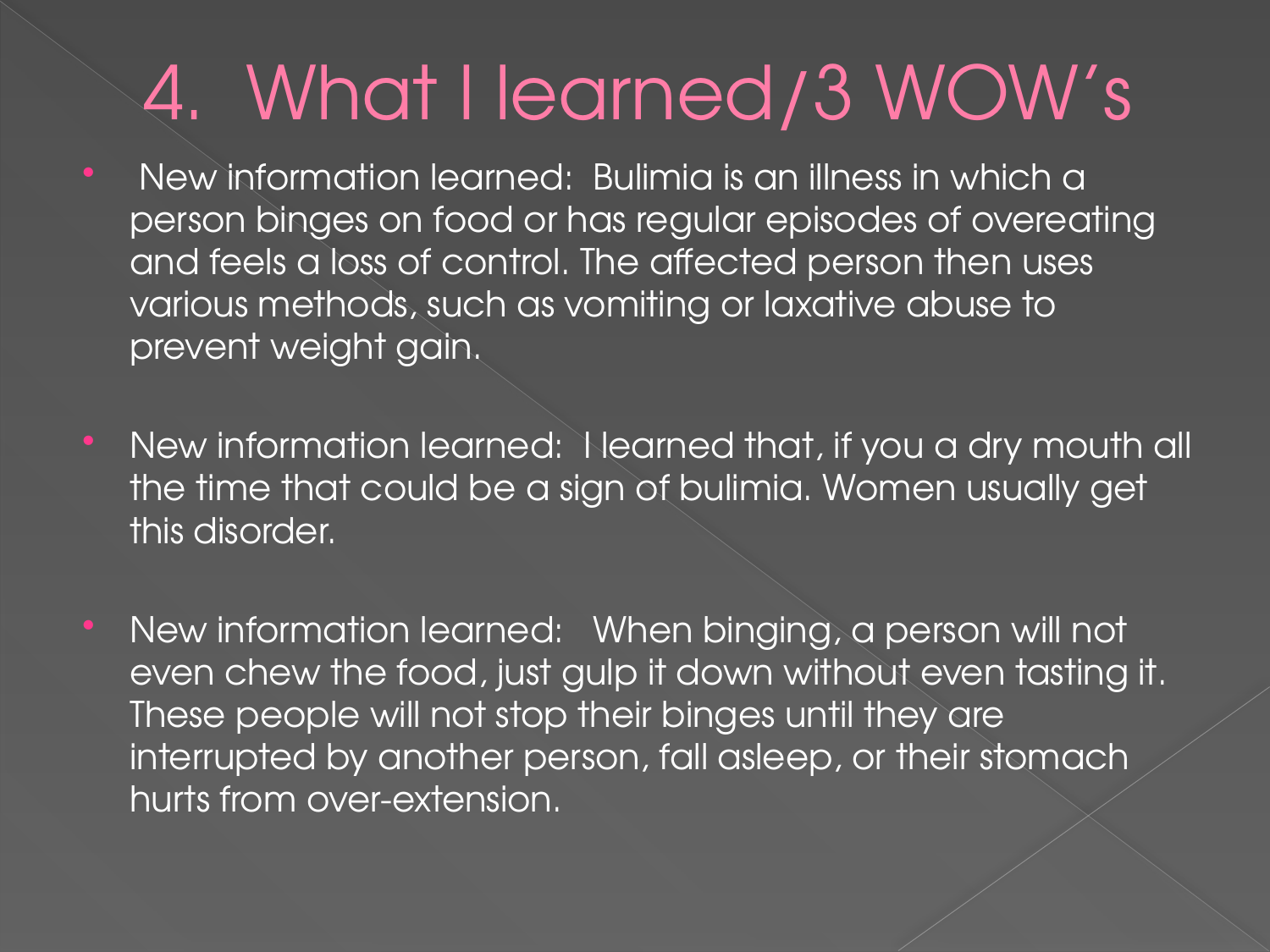

# 4.  What I learned/3 WOW’s
 New information learned:  Bulimia is an illness in which a person binges on food or has regular episodes of overeating and feels a loss of control. The affected person then uses various methods, such as vomiting or laxative abuse to prevent weight gain.

New information learned:  I learned that, if you a dry mouth all the time that could be a sign of bulimia. Women usually get this disorder.

New information learned:   When binging, a person will not even chew the food, just gulp it down without even tasting it. These people will not stop their binges until they are interrupted by another person, fall asleep, or their stomach hurts from over-extension.